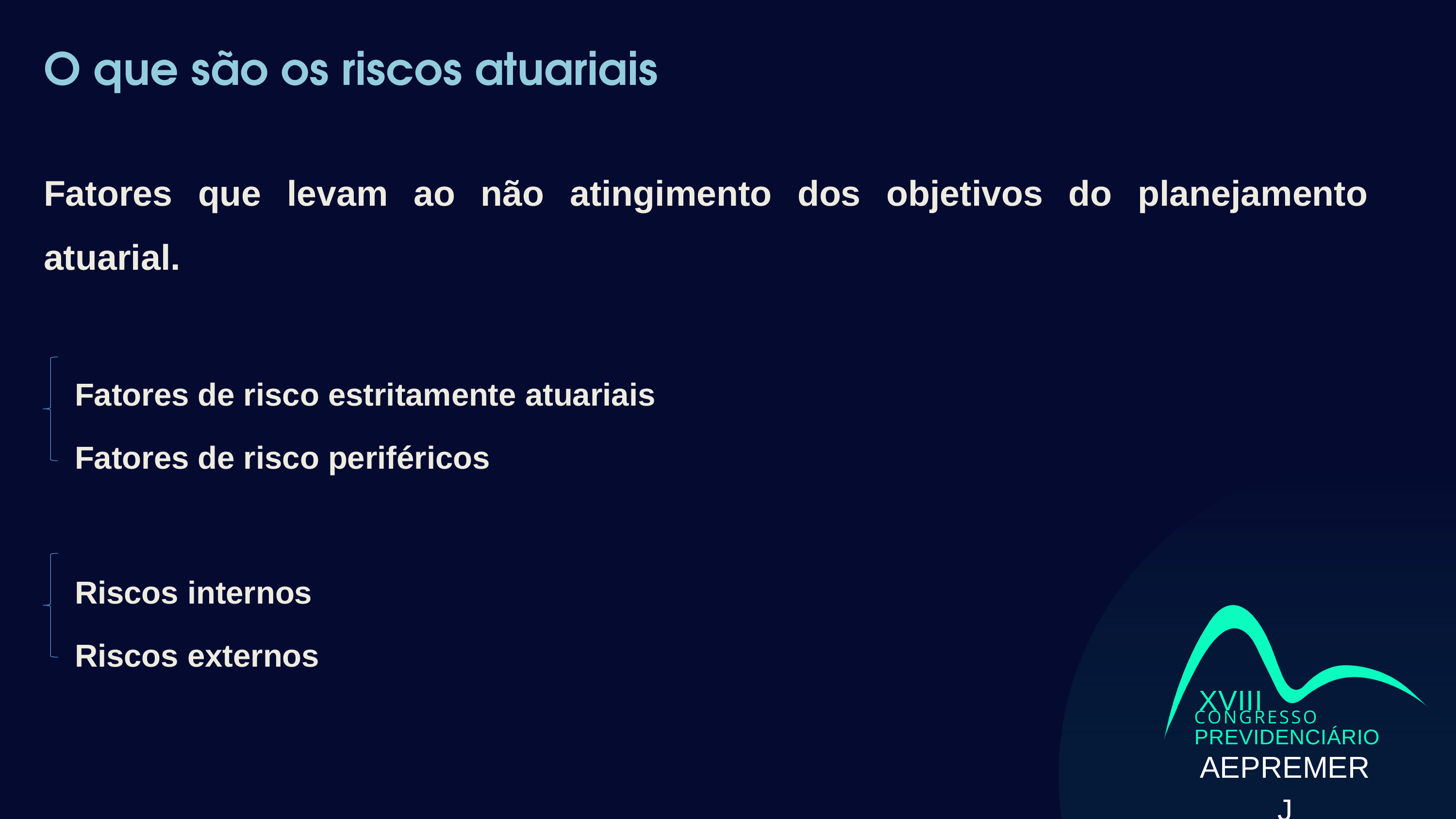

# O que são os riscos atuariais
Fatores que levam ao não atingimento dos objetivos do planejamento atuarial.

Fatores de risco estritamente atuariais
Fatores de risco periféricos

Riscos internos
Riscos externos

XVIII
CONGRESSO
PREVIDENCIÁRIO
AEPREMERJ